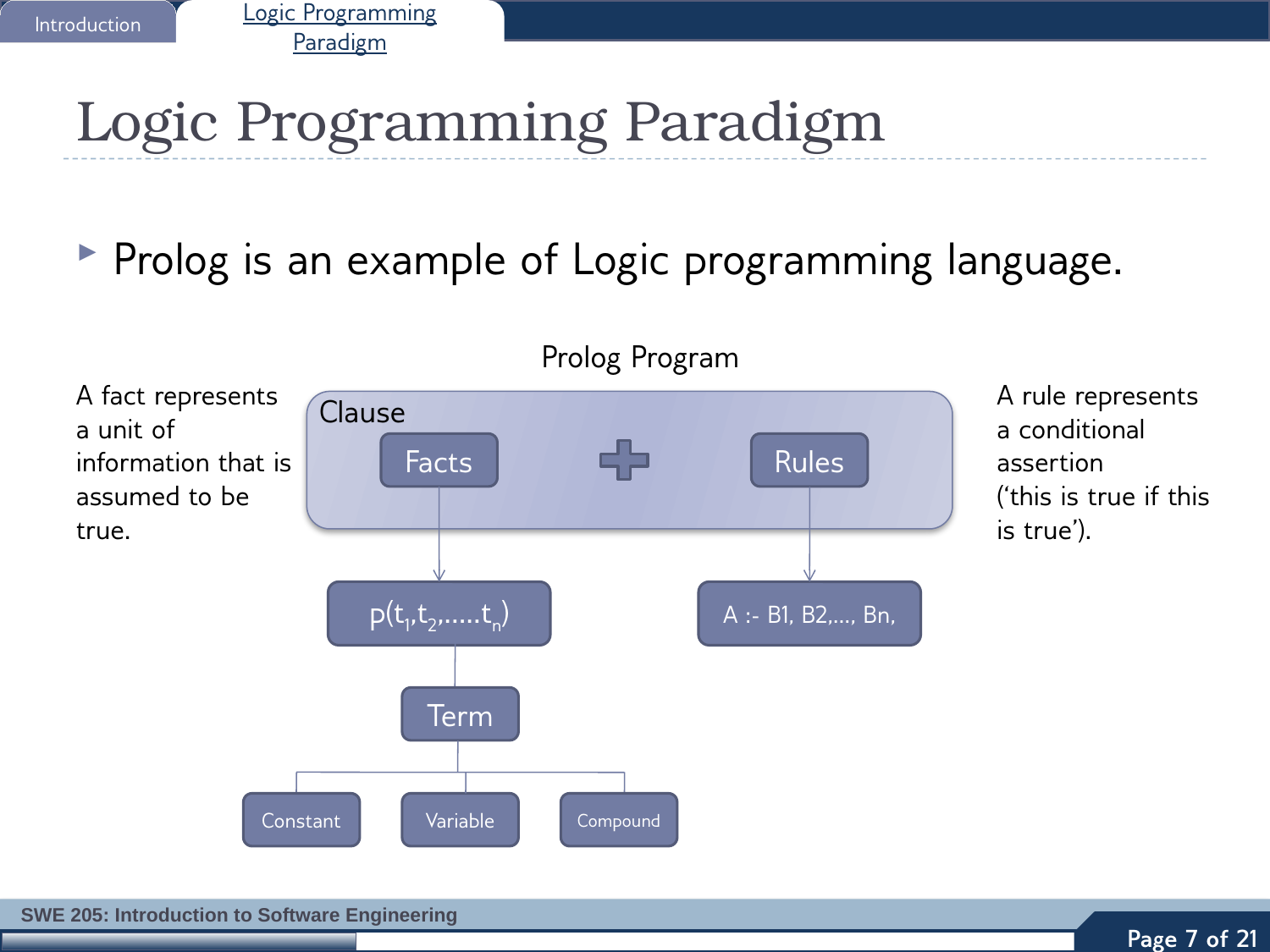

Introduction
Logic Programming Paradigm
# Logic Programming Paradigm
Prolog is an example of Logic programming language.

Prolog Program
A fact represents a unit of information that is assumed to be true.
A rule represents a conditional assertion
(‘this is true if this is true’).
Clause

Facts

Rules
p(t1,t2,…..tn)
A :- B1, B2,…, Bn,
Term
Constant
Variable
Compound
7
Page 7 of 21